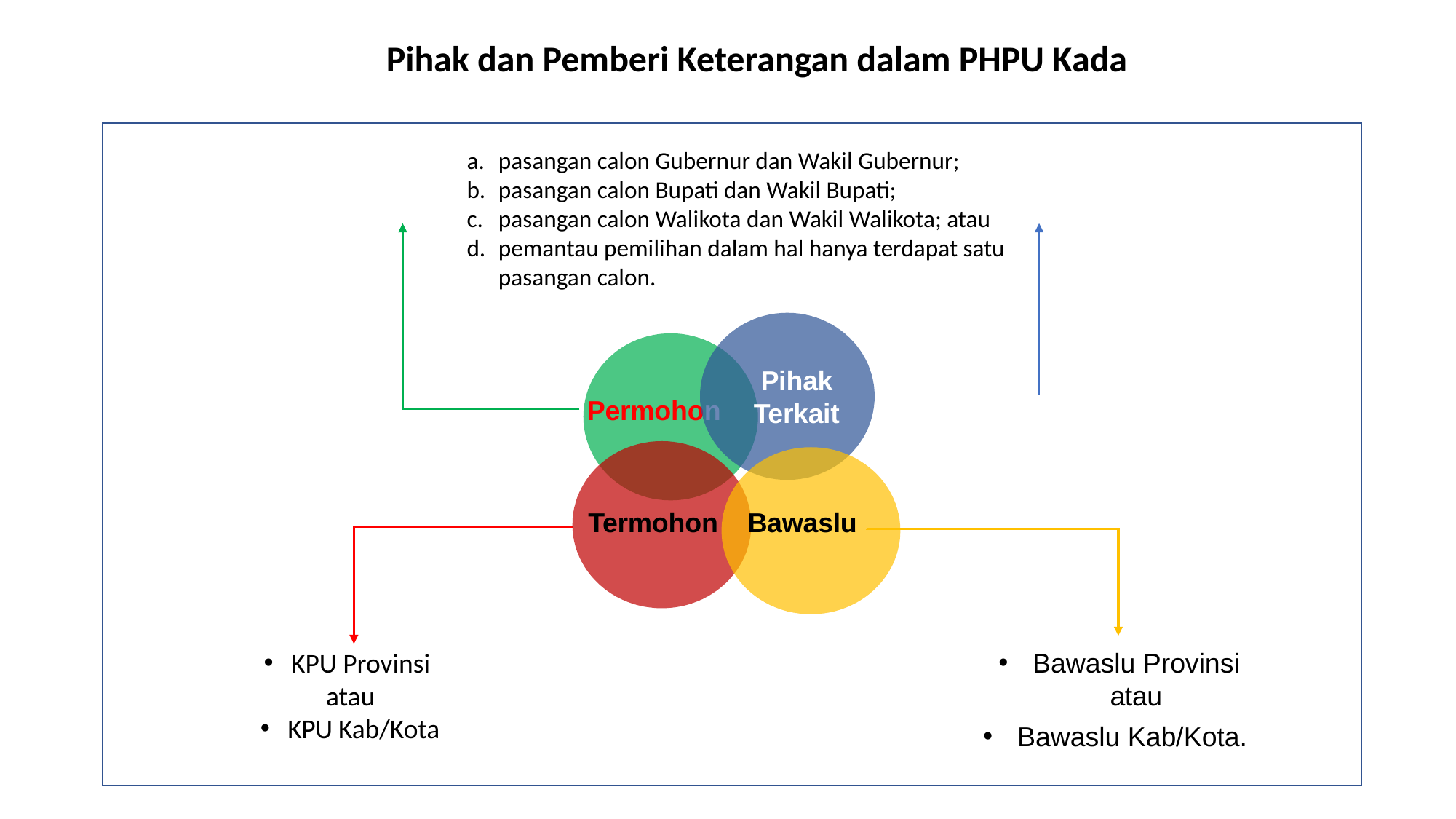

Para Pihak dan Pemberi Keterangan dalam PHPU Kada

pasangan calon Gubernur dan Wakil Gubernur;
pasangan calon Bupati dan Wakil Bupati;
pasangan calon Walikota dan Wakil Walikota; atau
pemantau pemilihan dalam hal hanya terdapat satu pasangan calon.

Pihak Terkait
Permohon

Termohon
Bawaslu
Termohon
Bawaslu
Bawaslu Provinsi atau
Bawaslu Kab/Kota.
KPU Provinsi
atau
KPU Kab/Kota